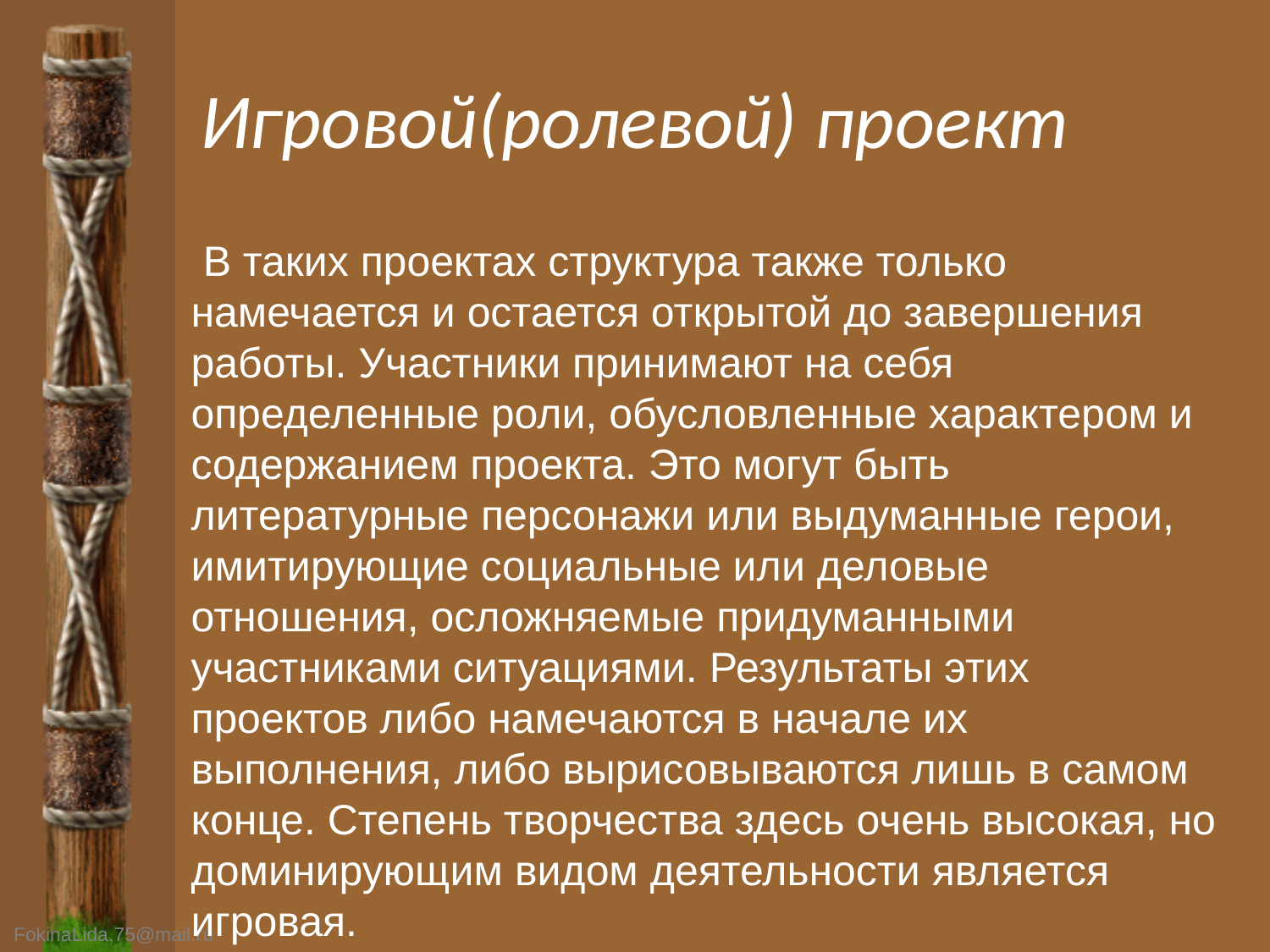

# Игровой(ролевой) проект
 В таких проектах структура также только намечается и остается открытой до завершения работы. Участники принимают на себя определенные роли, обусловленные характером и содержанием проекта. Это могут быть литературные персонажи или выдуманные герои, имитирующие социальные или деловые отношения, осложняемые придуманными участниками ситуациями. Результаты этих проектов либо намечаются в начале их выполнения, либо вырисовываются лишь в самом конце. Степень творчества здесь очень высокая, но доминирующим видом деятельности является игровая.